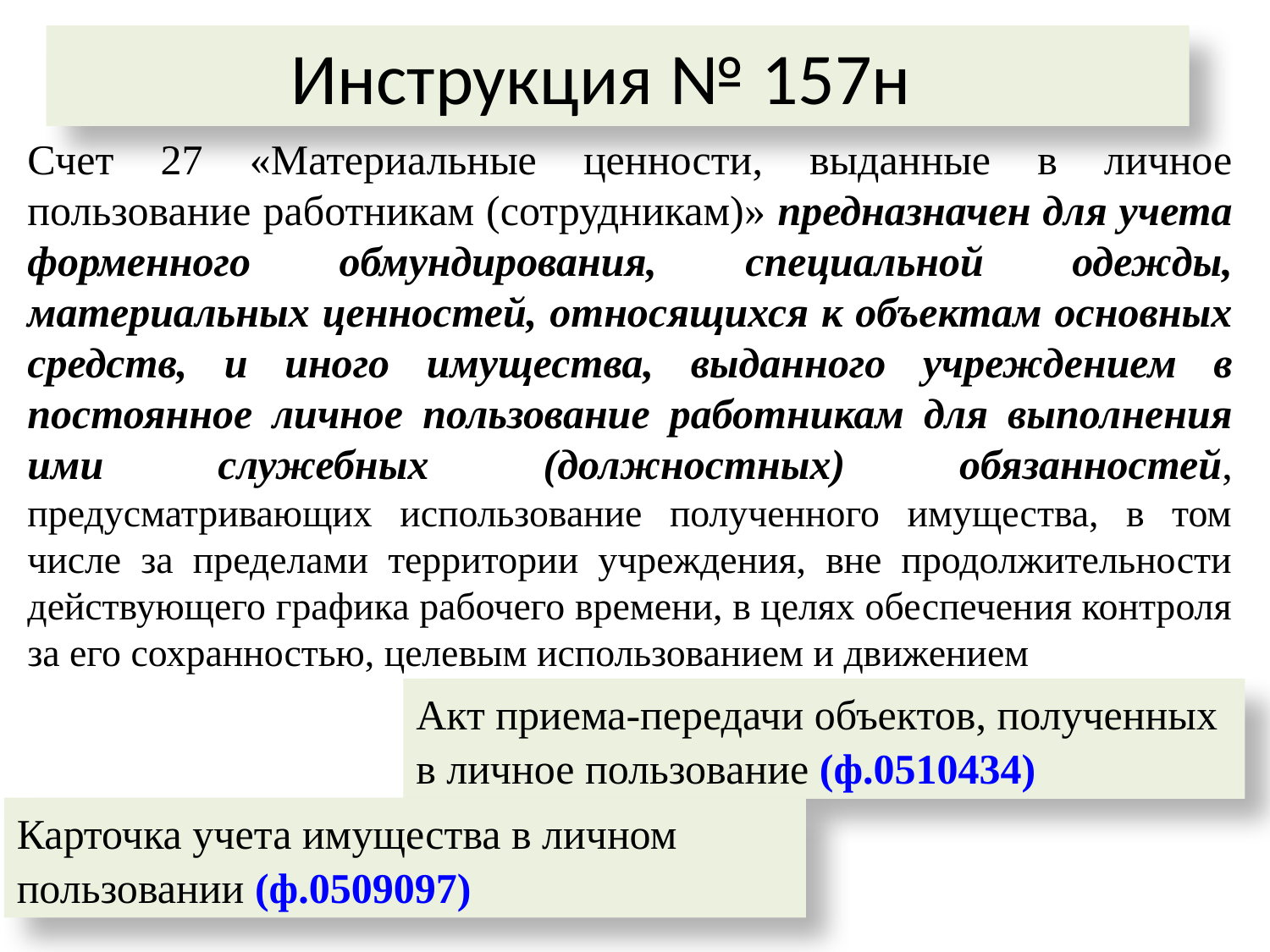

Инструкция № 157н
Счет 27 «Материальные ценности, выданные в личное пользование работникам (сотрудникам)» предназначен для учета форменного обмундирования, специальной одежды, материальных ценностей, относящихся к объектам основных средств, и иного имущества, выданного учреждением в постоянное личное пользование работникам для выполнения ими служебных (должностных) обязанностей, предусматривающих использование полученного имущества, в том числе за пределами территории учреждения, вне продолжительности действующего графика рабочего времени, в целях обеспечения контроля за его сохранностью, целевым использованием и движением
Акт приема-передачи объектов, полученных в личное пользование (ф.0510434)
Карточка учета имущества в личном пользовании (ф.0509097)